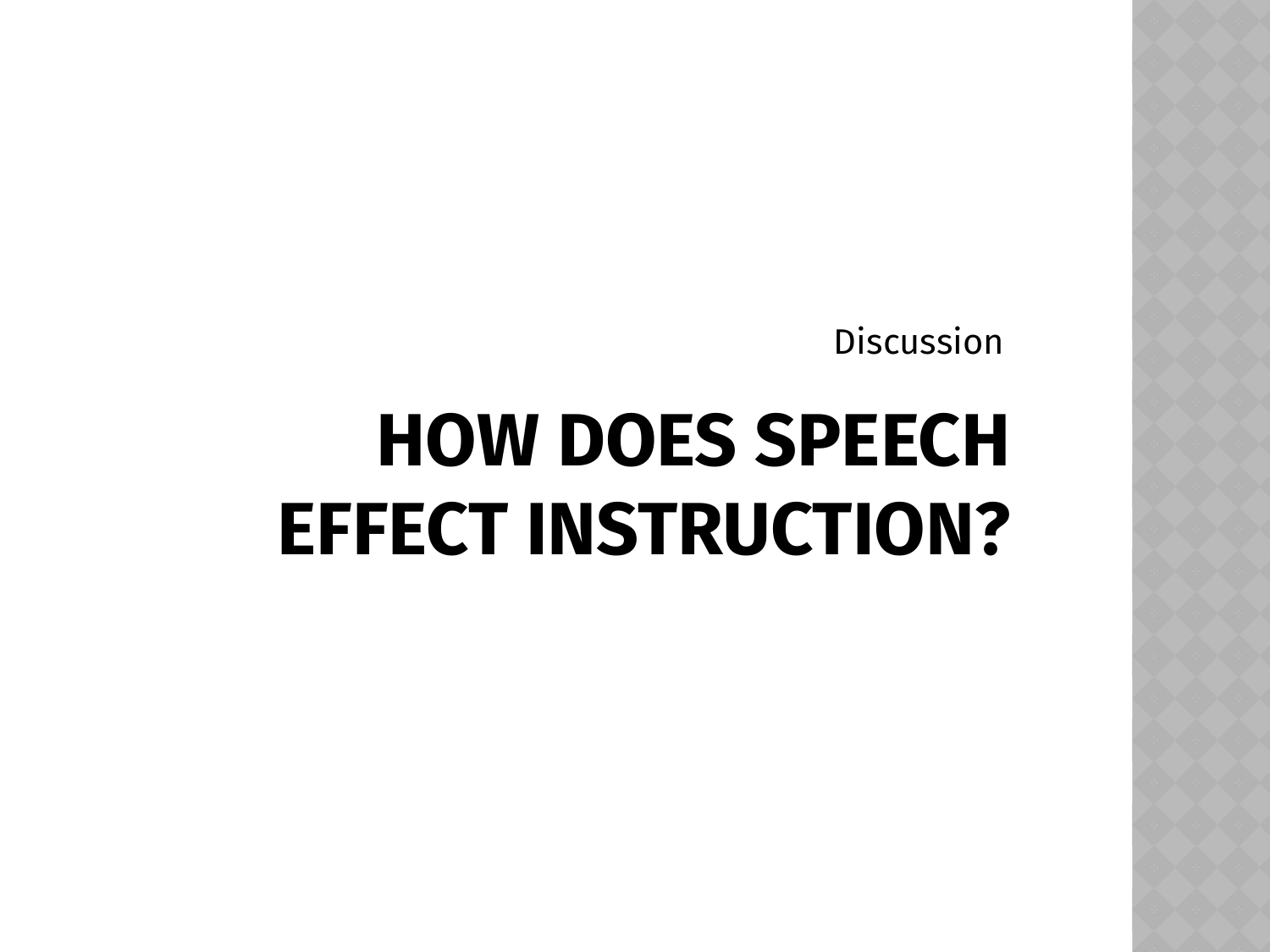

Discussion
# How does speech effect instruction?